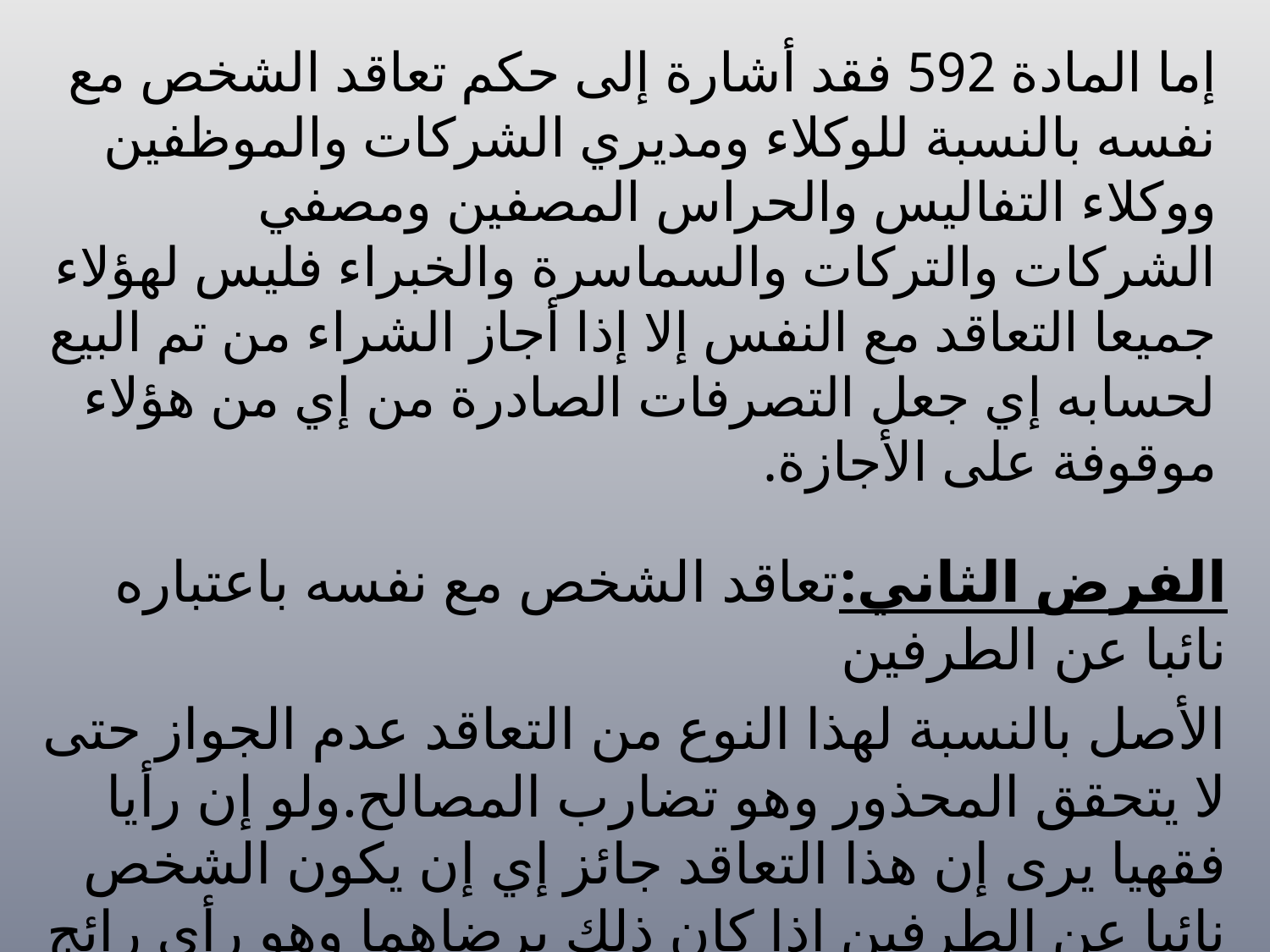

# إما المادة 592 فقد أشارة إلى حكم تعاقد الشخص مع نفسه بالنسبة للوكلاء ومديري الشركات والموظفين ووكلاء التفاليس والحراس المصفين ومصفي الشركات والتركات والسماسرة والخبراء فليس لهؤلاء جميعا التعاقد مع النفس إلا إذا أجاز الشراء من تم البيع لحسابه إي جعل التصرفات الصادرة من إي من هؤلاء موقوفة على الأجازة.
الفرض الثاني:تعاقد الشخص مع نفسه باعتباره نائبا عن الطرفين
الأصل بالنسبة لهذا النوع من التعاقد عدم الجواز حتى لا يتحقق المحذور وهو تضارب المصالح.ولو إن رأيا فقهيا يرى إن هذا التعاقد جائز إي إن يكون الشخص نائبا عن الطرفين إذا كان ذلك برضاهما وهو رأي رائج حاليا.